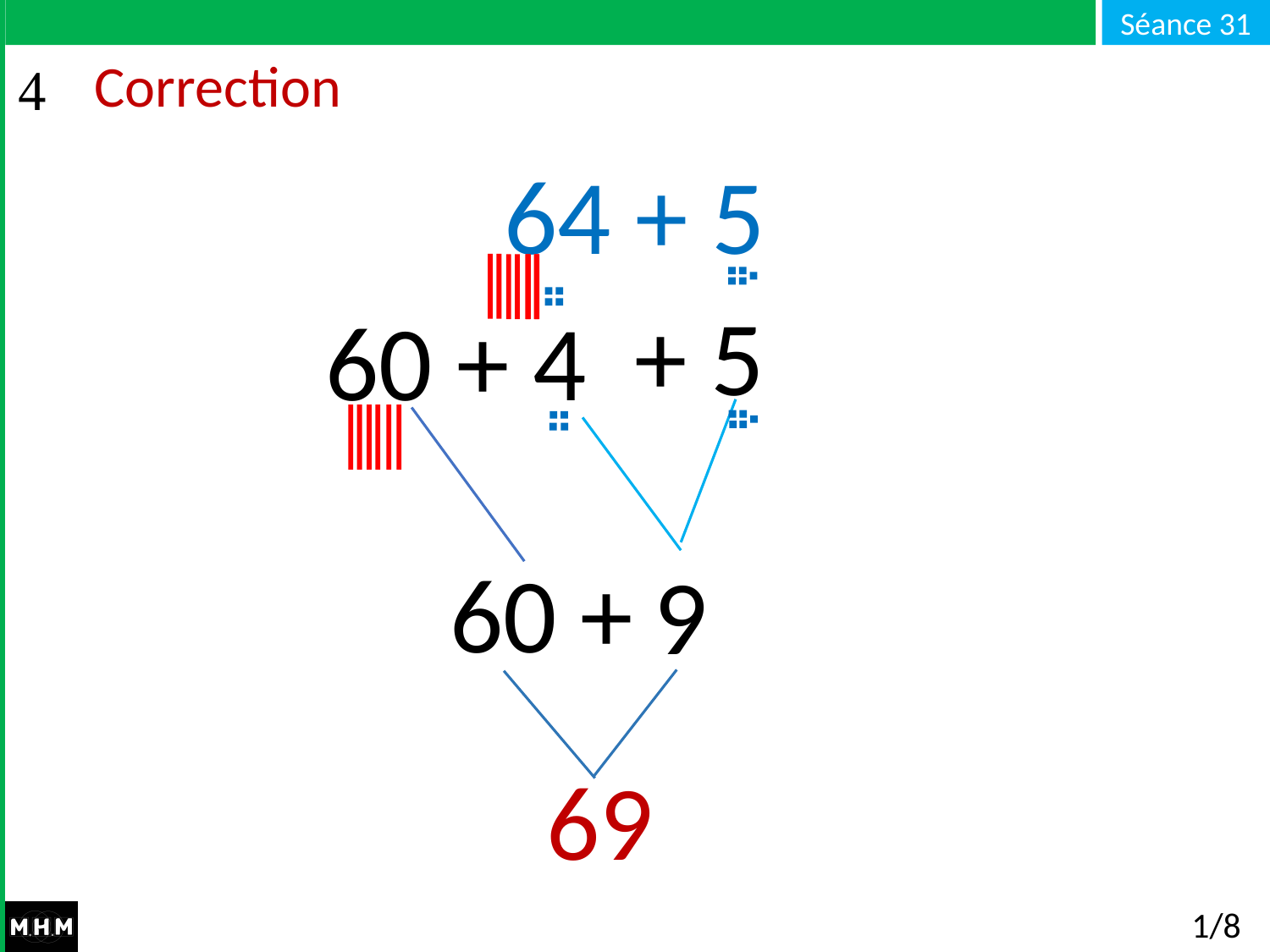

# Correction
64 + 5

+ 5

60 + 4

60 +
9
69
1/8